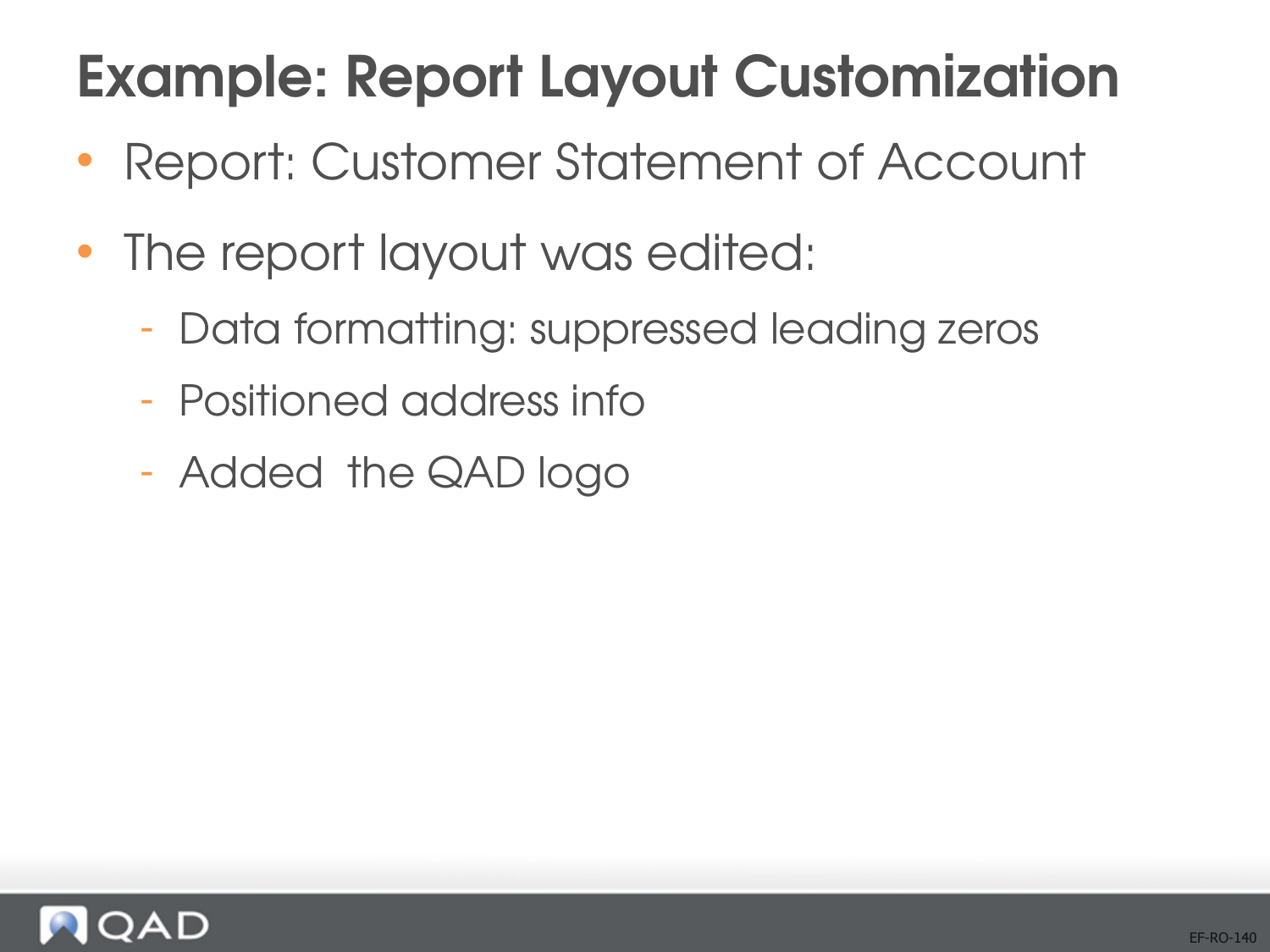

# Example: Report Layout Customization
Report: Customer Statement of Account
The report layout was edited:
Data formatting: suppressed leading zeros
Positioned address info
Added  the QAD logo

EF-RO-140